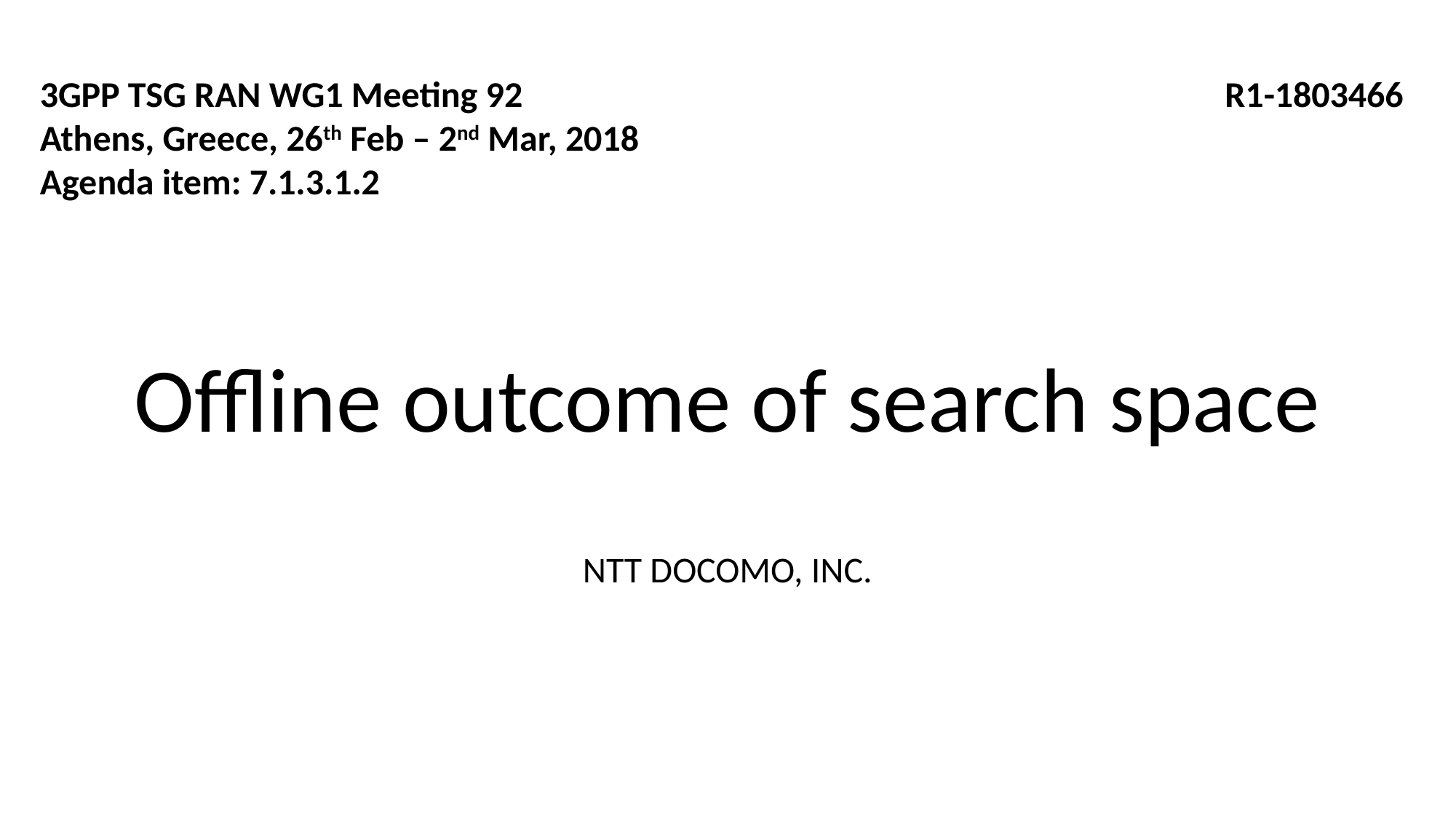

3GPP TSG RAN WG1 Meeting 92
Athens, Greece, 26th Feb – 2nd Mar, 2018
Agenda item: 7.1.3.1.2
R1-1803466
# Offline outcome of search space
NTT DOCOMO, INC.